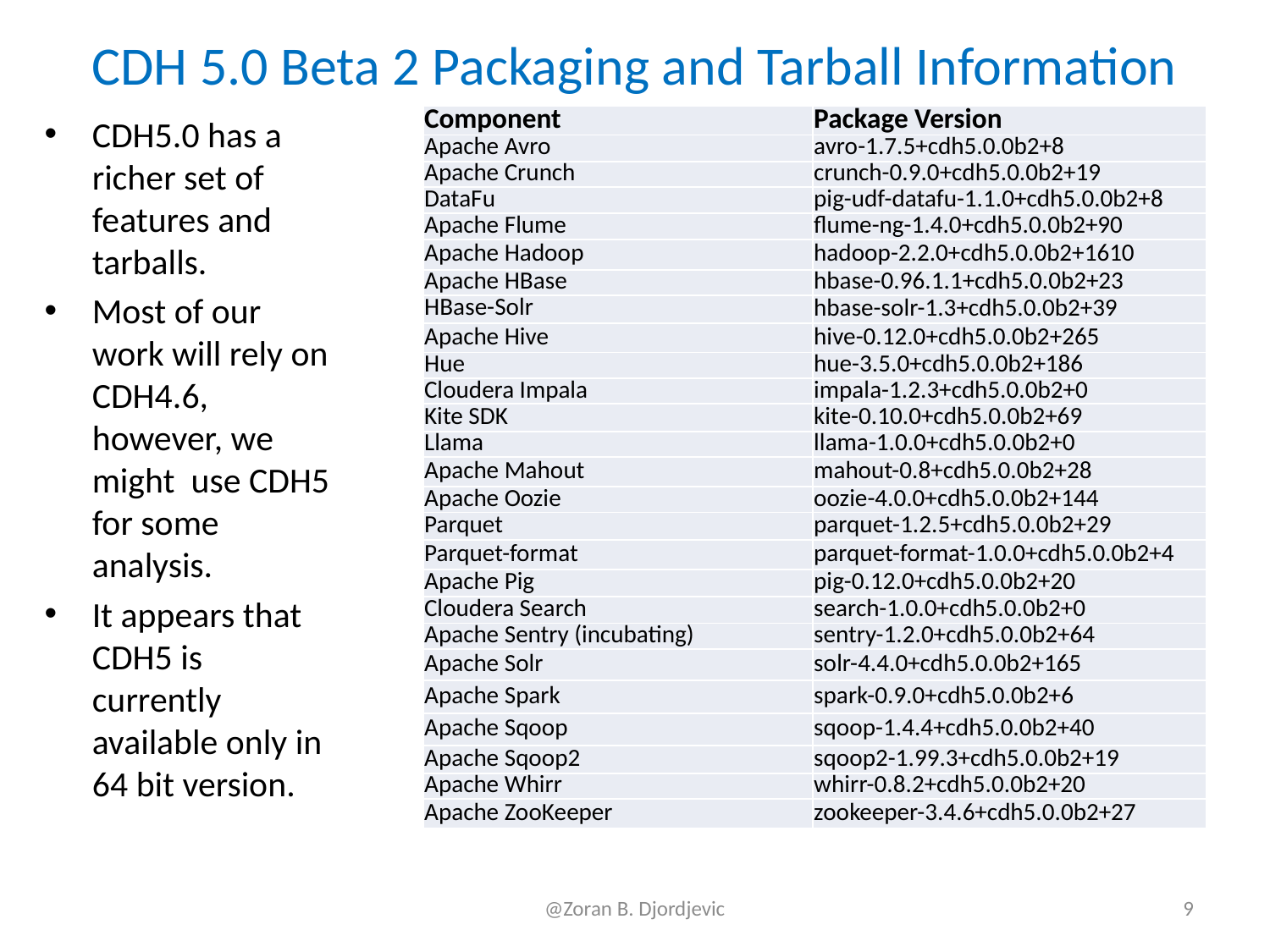

# CDH 5.0 Beta 2 Packaging and Tarball Information
CDH5.0 has a richer set of features and tarballs.
Most of our work will rely on CDH4.6, however, we might  use CDH5 for some analysis.
It appears that CDH5 is currently available only in 64 bit version.

| Component | Package Version |
| --- | --- |
| Apache Avro | avro-1.7.5+cdh5.0.0b2+8 |
| Apache Crunch | crunch-0.9.0+cdh5.0.0b2+19 |
| DataFu | pig-udf-datafu-1.1.0+cdh5.0.0b2+8 |
| Apache Flume | flume-ng-1.4.0+cdh5.0.0b2+90 |
| Apache Hadoop | hadoop-2.2.0+cdh5.0.0b2+1610 |
| Apache HBase | hbase-0.96.1.1+cdh5.0.0b2+23 |
| HBase-Solr | hbase-solr-1.3+cdh5.0.0b2+39 |
| Apache Hive | hive-0.12.0+cdh5.0.0b2+265 |
| Hue | hue-3.5.0+cdh5.0.0b2+186 |
| Cloudera Impala | impala-1.2.3+cdh5.0.0b2+0 |
| Kite SDK | kite-0.10.0+cdh5.0.0b2+69 |
| Llama | llama-1.0.0+cdh5.0.0b2+0 |
| Apache Mahout | mahout-0.8+cdh5.0.0b2+28 |
| Apache Oozie | oozie-4.0.0+cdh5.0.0b2+144 |
| Parquet | parquet-1.2.5+cdh5.0.0b2+29 |
| Parquet-format | parquet-format-1.0.0+cdh5.0.0b2+4 |
| Apache Pig | pig-0.12.0+cdh5.0.0b2+20 |
| Cloudera Search | search-1.0.0+cdh5.0.0b2+0 |
| Apache Sentry (incubating) | sentry-1.2.0+cdh5.0.0b2+64 |
| Apache Solr | solr-4.4.0+cdh5.0.0b2+165 |
| Apache Spark | spark-0.9.0+cdh5.0.0b2+6 |
| Apache Sqoop | sqoop-1.4.4+cdh5.0.0b2+40 |
| Apache Sqoop2 | sqoop2-1.99.3+cdh5.0.0b2+19 |
| Apache Whirr | whirr-0.8.2+cdh5.0.0b2+20 |
| Apache ZooKeeper | zookeeper-3.4.6+cdh5.0.0b2+27 |
@Zoran B. Djordjevic
9